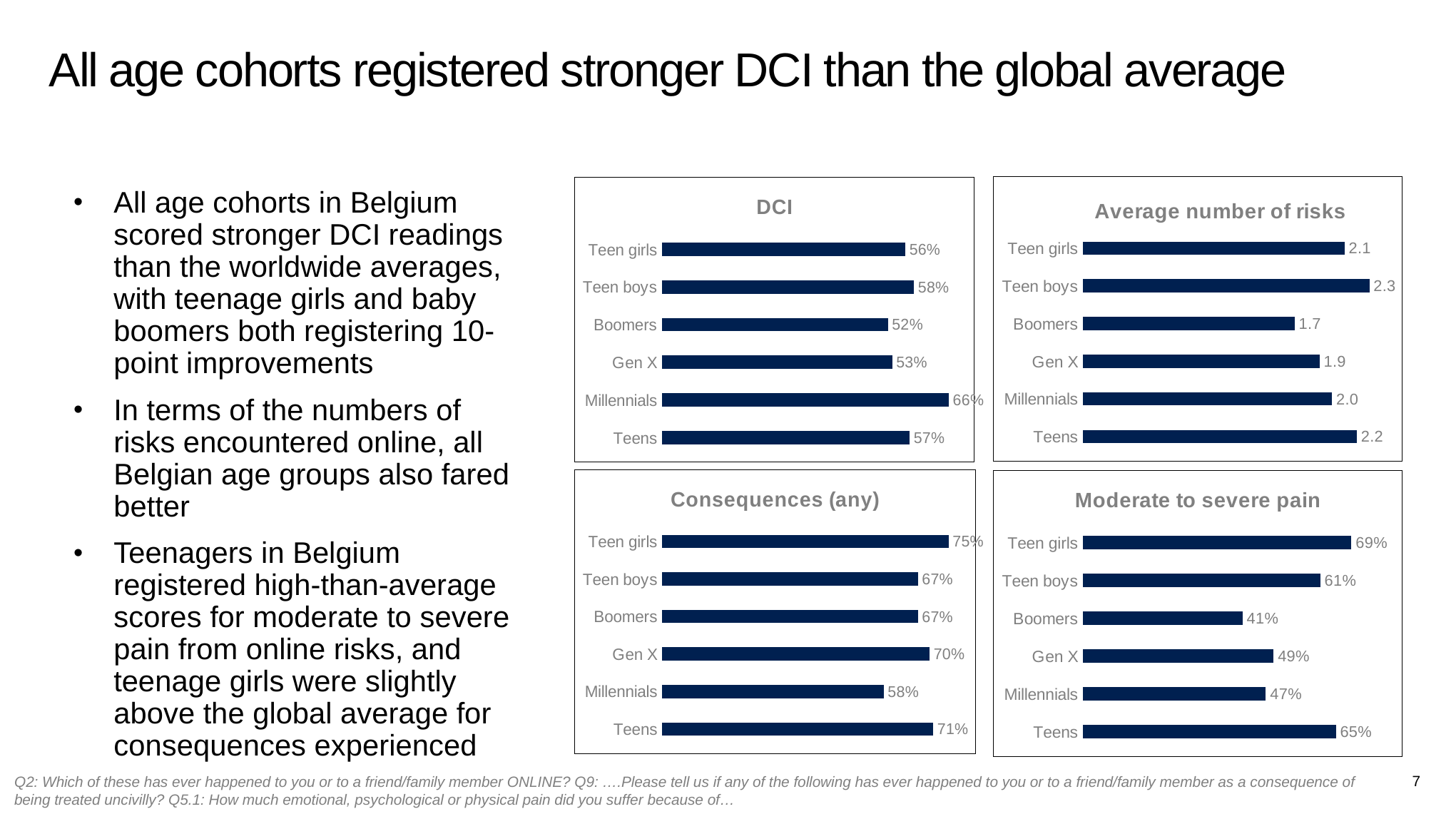

# All age cohorts registered stronger DCI than the global average
All age cohorts in Belgium scored stronger DCI readings than the worldwide averages, with teenage girls and baby boomers both registering 10-point improvements
In terms of the numbers of risks encountered online, all Belgian age groups also fared better
Teenagers in Belgium registered high-than-average scores for moderate to severe pain from online risks, and  teenage girls were slightly above the global average for consequences experienced

### Chart: Average number of risks

| Category |  |
|---|---|
| Teens | 2.2 |
| Millennials | 2.0 |
| Gen X | 1.9 |
| Boomers | 1.7 |
| Teen boys | 2.3 |
| Teen girls | 2.1 |

### Chart: DCI

| Category |  |
|---|---|
| Teens | 0.57 |
| Millennials | 0.66 |
| Gen X | 0.53 |
| Boomers | 0.52 |
| Teen boys | 0.58 |
| Teen girls | 0.56 |

### Chart: Consequences (any)

| Category |  |
|---|---|
| Teens | 0.71 |
| Millennials | 0.58 |
| Gen X | 0.7 |
| Boomers | 0.67 |
| Teen boys | 0.67 |
| Teen girls | 0.75 |

### Chart: Moderate to severe pain

| Category |  |
|---|---|
| Teens | 0.65 |
| Millennials | 0.47 |
| Gen X | 0.49 |
| Boomers | 0.41 |
| Teen boys | 0.61 |
| Teen girls | 0.69 |
7
Q2: Which of these has ever happened to you or to a friend/family member ONLINE? Q9: ….Please tell us if any of the following has ever happened to you or to a friend/family member as a consequence of being treated uncivilly? Q5.1: How much emotional, psychological or physical pain did you suffer because of…